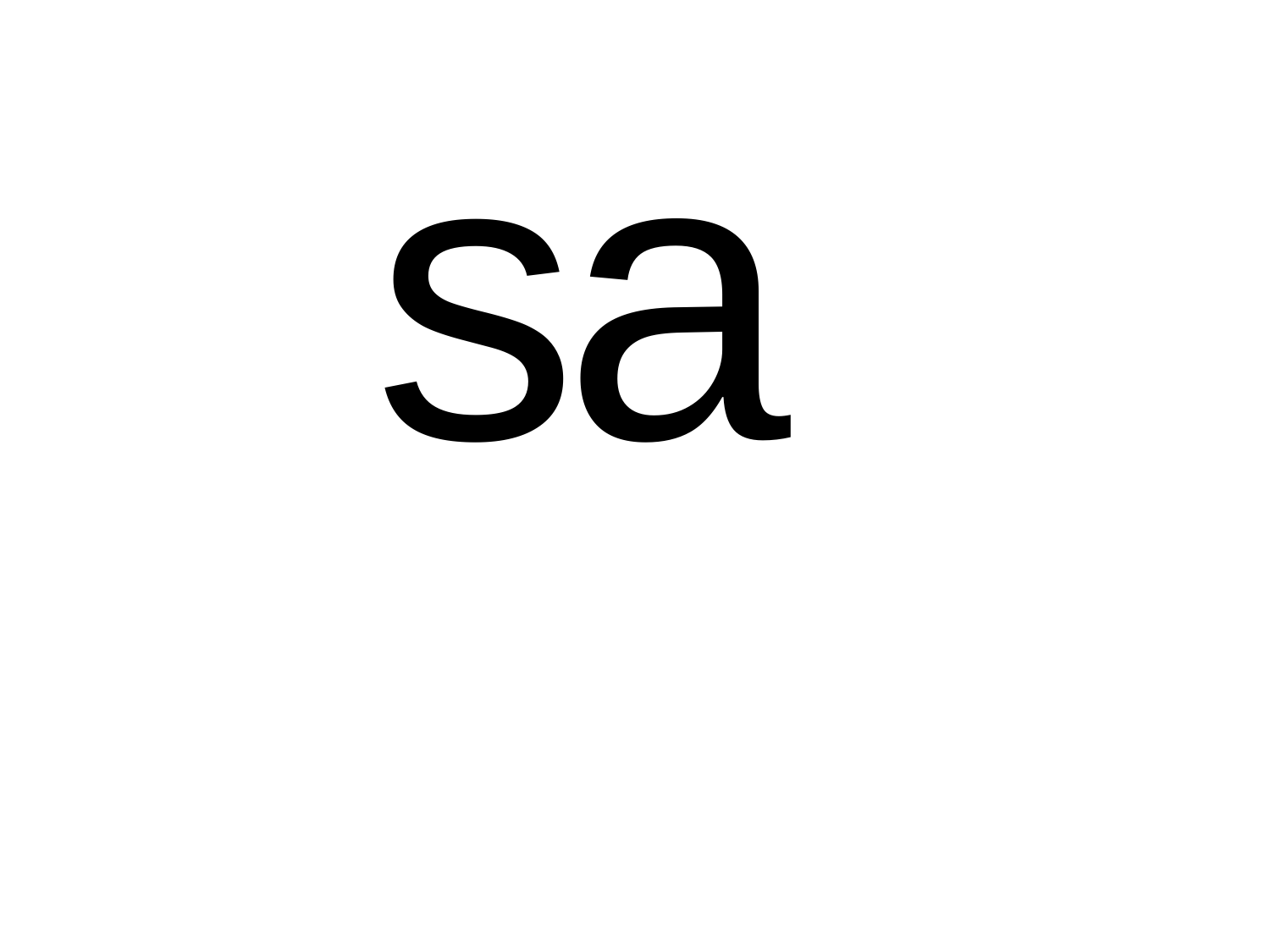

| s |
| --- |
| a |
| --- |